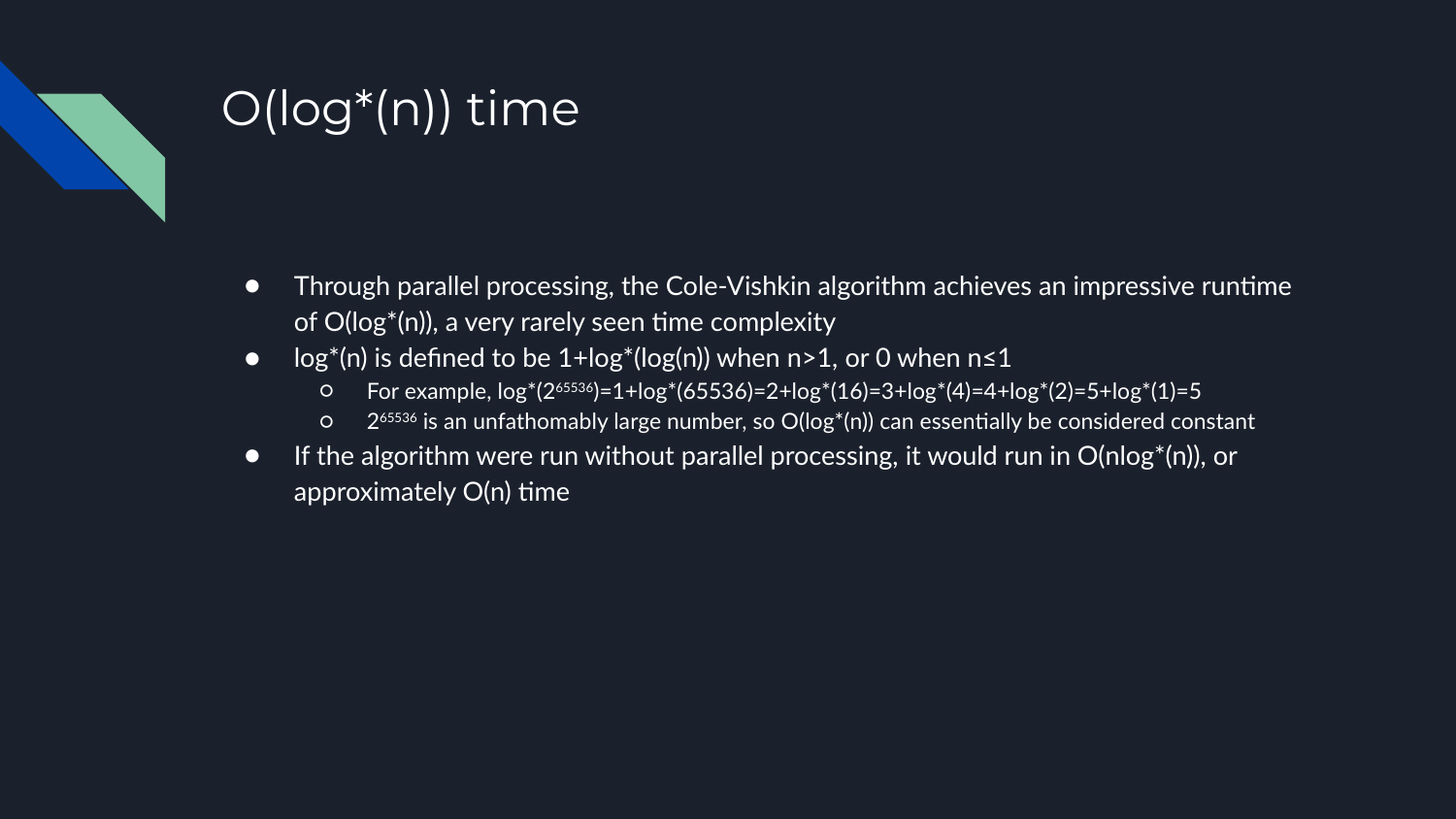

# O(log*(n)) time
Through parallel processing, the Cole-Vishkin algorithm achieves an impressive runtime of O(log*(n)), a very rarely seen time complexity
log*(n) is defined to be 1+log*(log(n)) when n>1, or 0 when n≤1
For example, log*(265536)=1+log*(65536)=2+log*(16)=3+log*(4)=4+log*(2)=5+log*(1)=5
265536 is an unfathomably large number, so O(log*(n)) can essentially be considered constant
If the algorithm were run without parallel processing, it would run in O(nlog*(n)), or approximately O(n) time